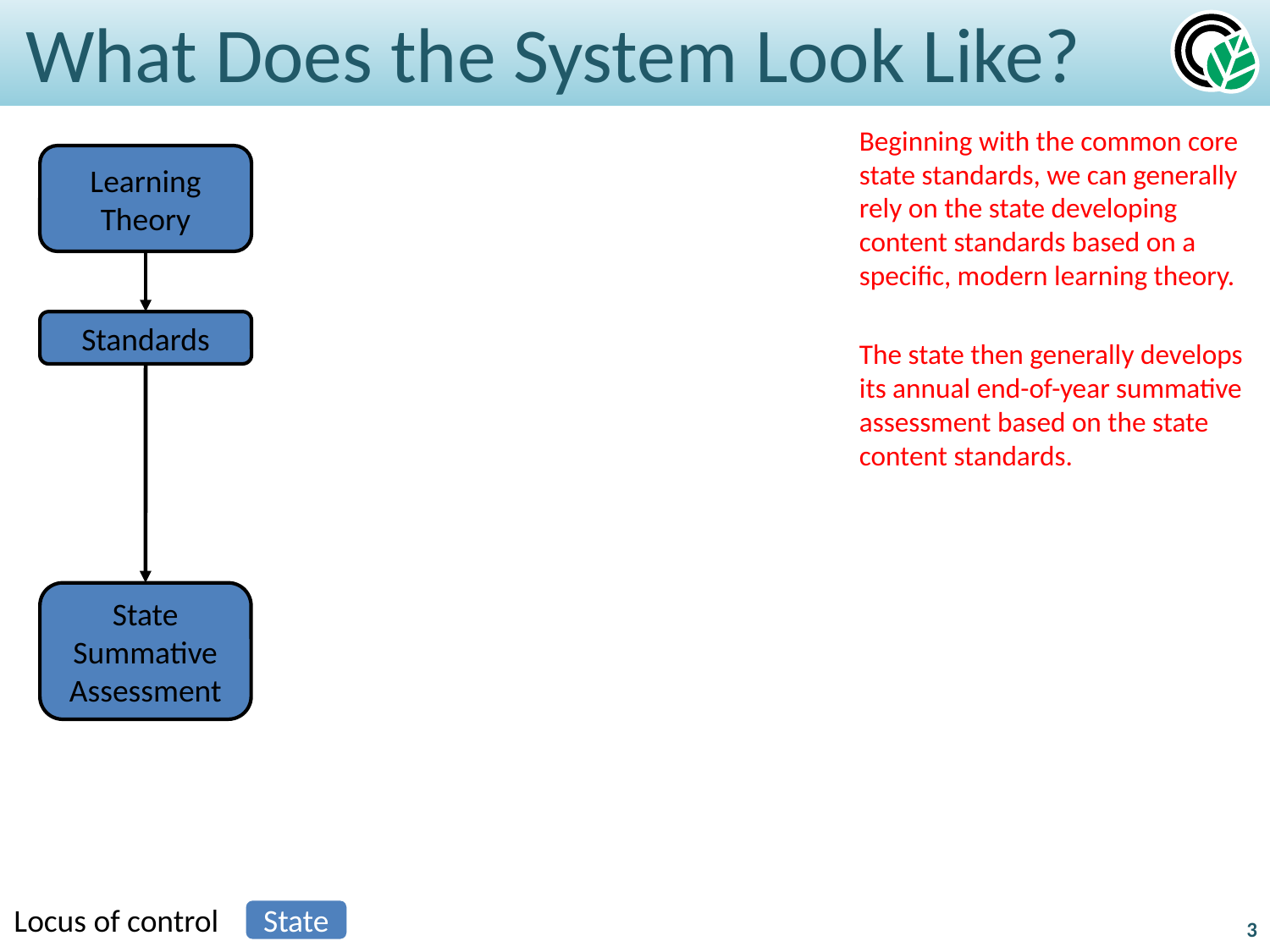

# What Does the System Look Like?
Beginning with the common core state standards, we can generally rely on the state developing content standards based on a specific, modern learning theory.

The state then generally develops its annual end-of-year summative assessment based on the state content standards.
Learning Theory
Standards
State Summative Assessment
Locus of control
State